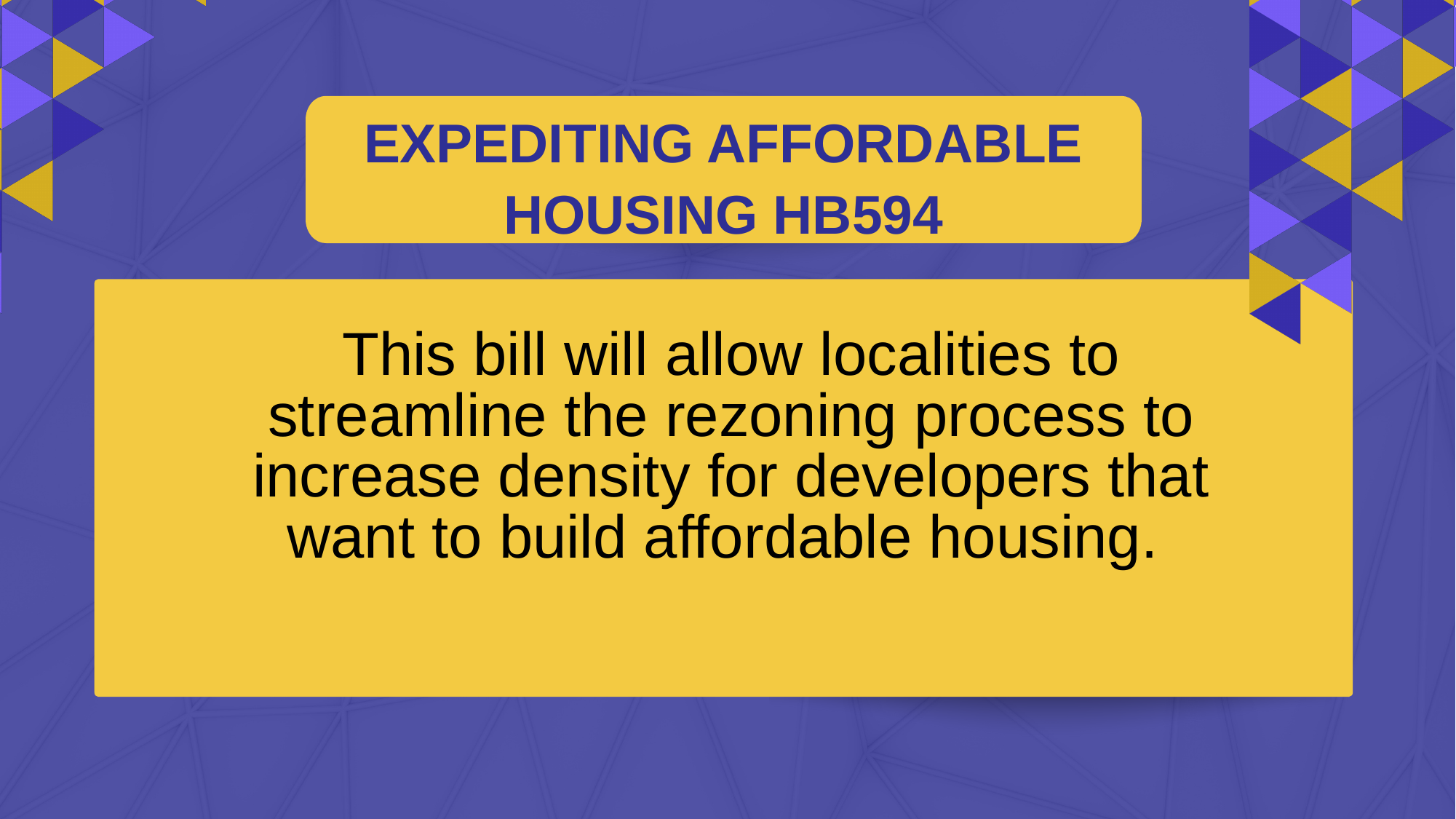

EXPEDITING AFFORDABLE HOUSING HB594

This bill will allow localities to streamline the rezoning process to increase density for developers that want to build affordable housing.